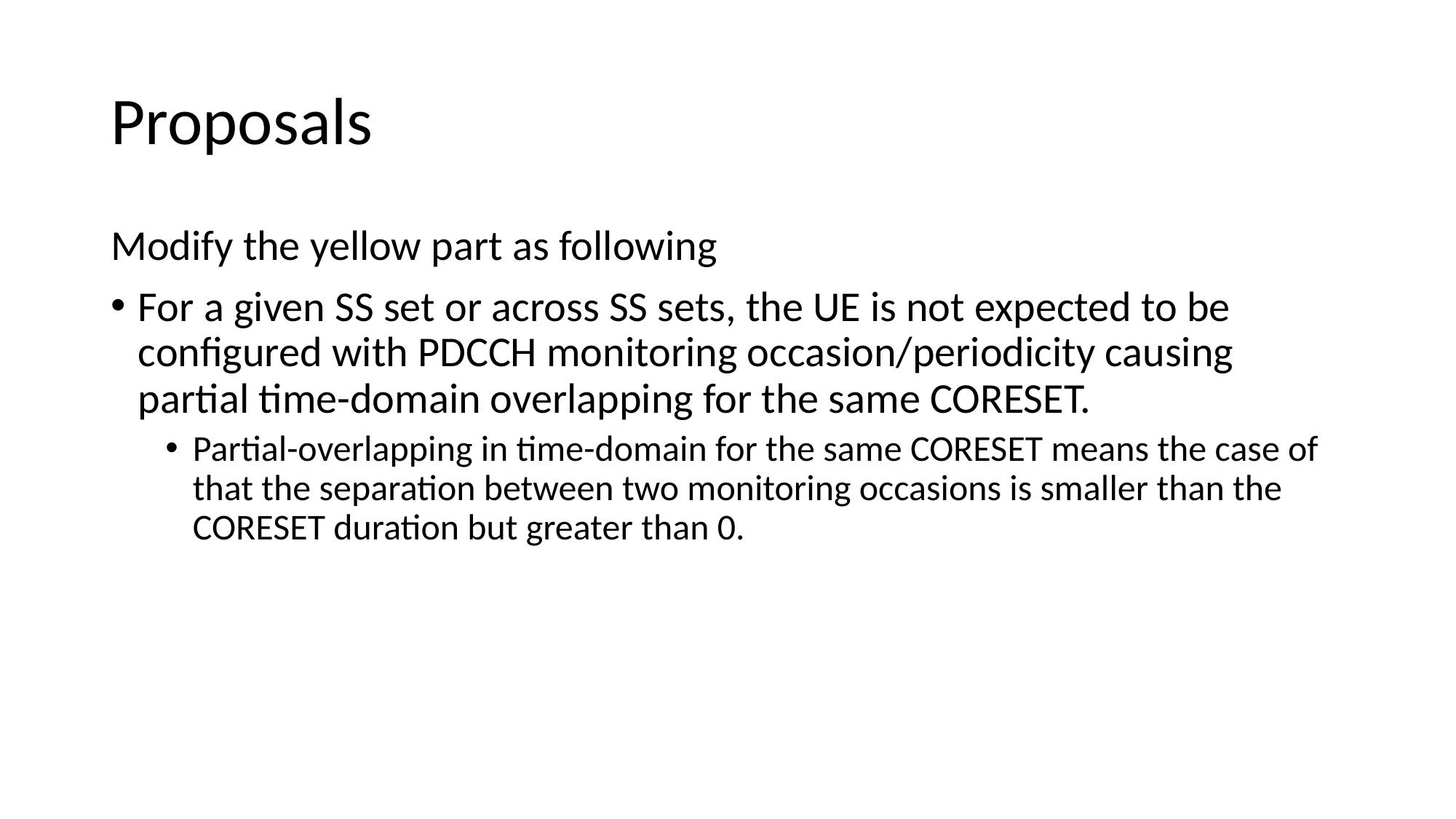

# Proposals
Modify the yellow part as following
For a given SS set or across SS sets, the UE is not expected to be configured with PDCCH monitoring occasion/periodicity causing partial time-domain overlapping for the same CORESET.
Partial-overlapping in time-domain for the same CORESET means the case of that the separation between two monitoring occasions is smaller than the CORESET duration but greater than 0.